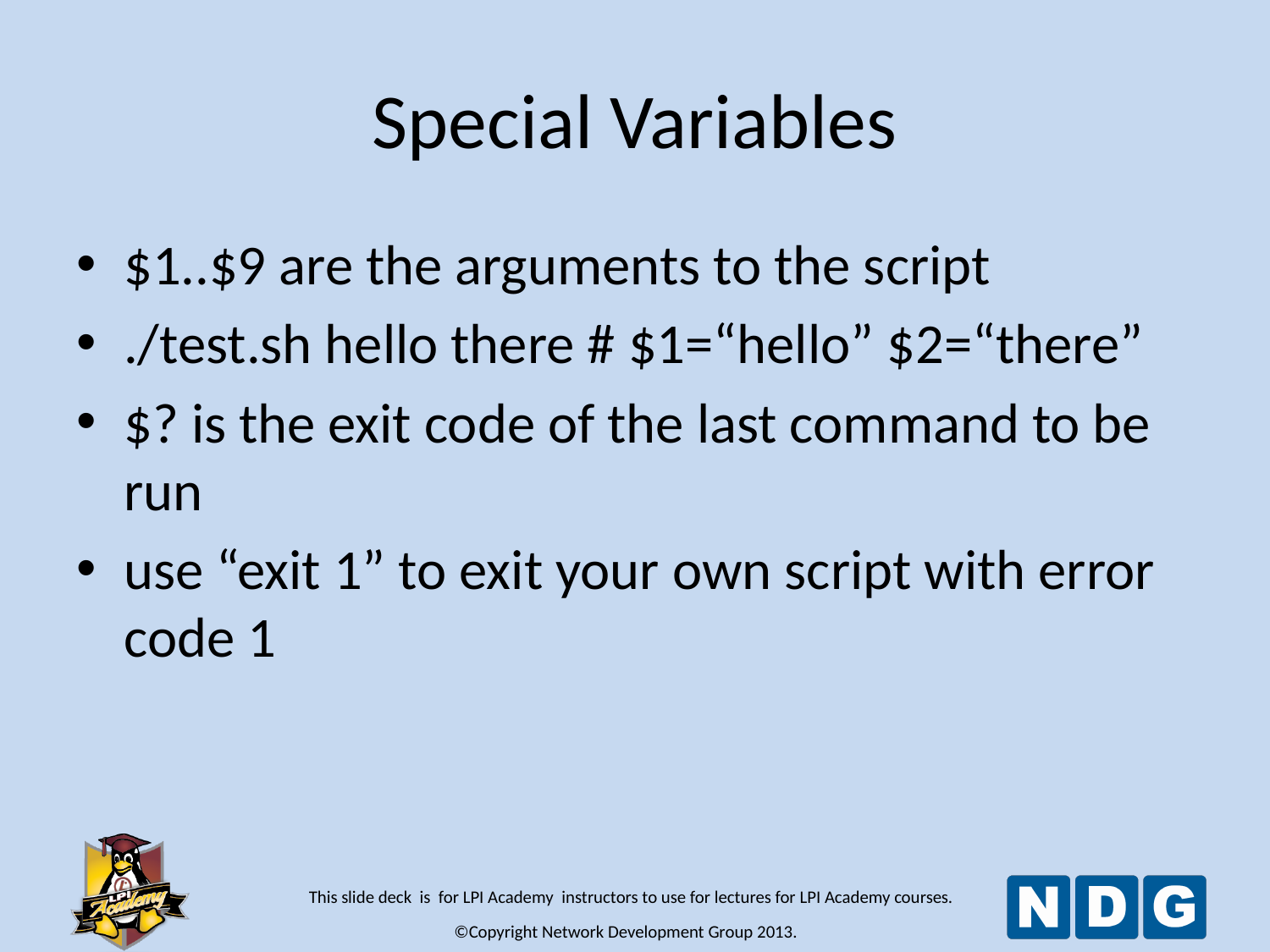

# Special Variables
$1..$9 are the arguments to the script
./test.sh hello there # $1=“hello” $2=“there”
$? is the exit code of the last command to be run
use “exit 1” to exit your own script with error code 1